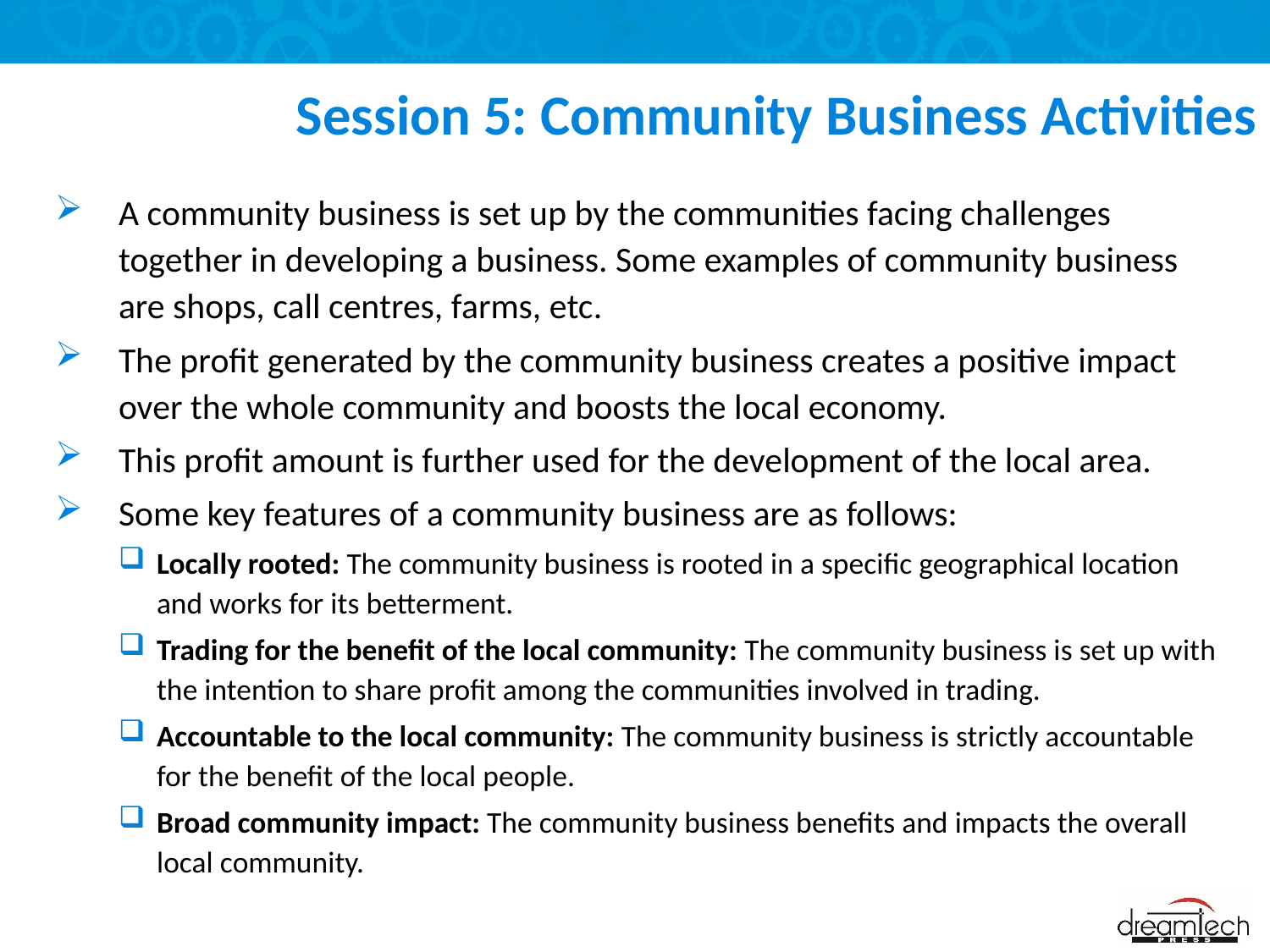

# Session 5: Community Business Activities
A community business is set up by the communities facing challenges together in developing a business. Some examples of community business are shops, call centres, farms, etc.
The profit generated by the community business creates a positive impact over the whole community and boosts the local economy.
This profit amount is further used for the development of the local area.
Some key features of a community business are as follows:
Locally rooted: The community business is rooted in a specific geographical location and works for its betterment.
Trading for the benefit of the local community: The community business is set up with the intention to share profit among the communities involved in trading.
Accountable to the local community: The community business is strictly accountable for the benefit of the local people.
Broad community impact: The community business benefits and impacts the overall local community.